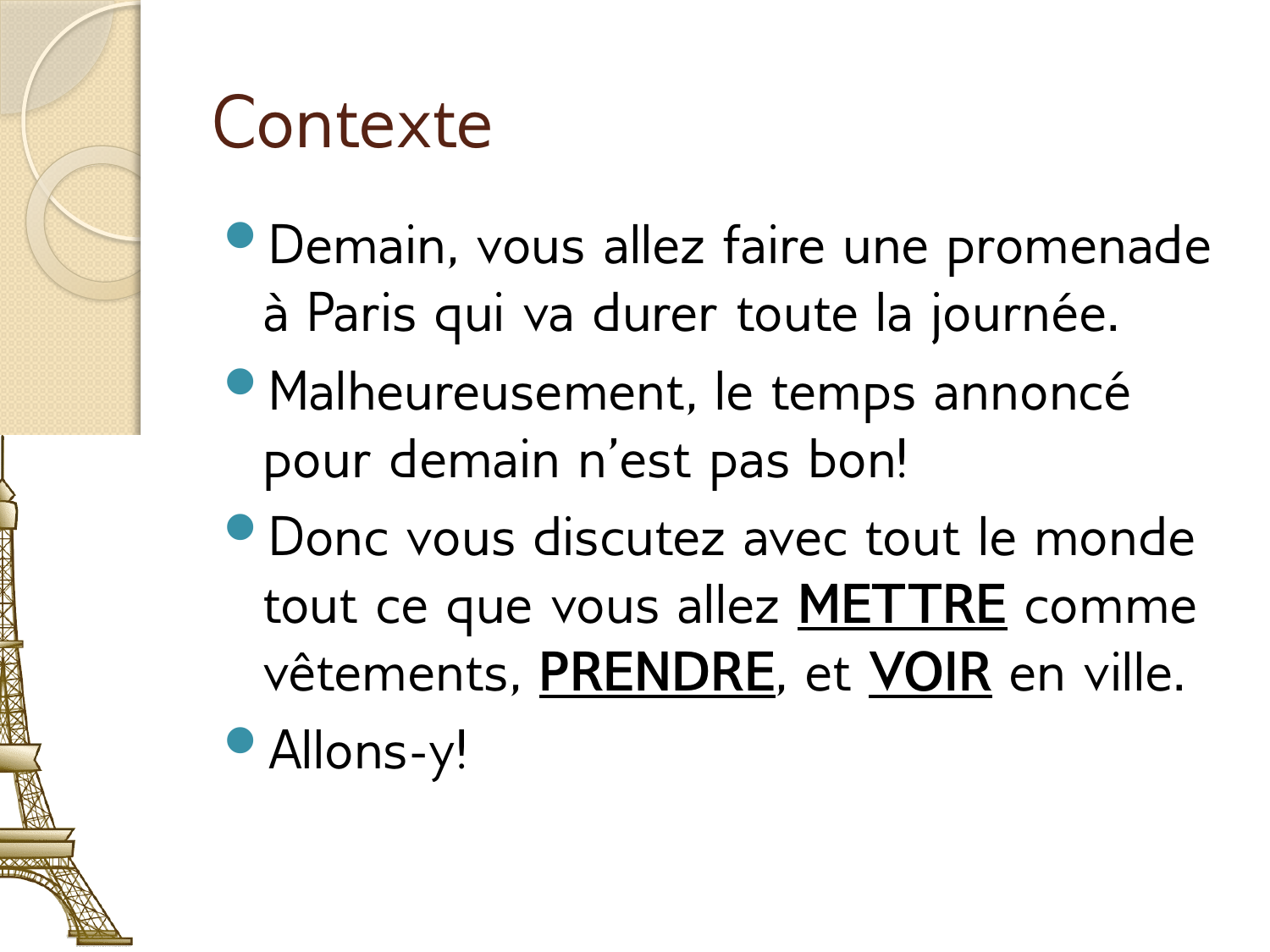

# Contexte
Demain, vous allez faire une promenade à Paris qui va durer toute la journée.
Malheureusement, le temps annoncé pour demain n’est pas bon!
Donc vous discutez avec tout le monde tout ce que vous allez METTRE comme vêtements, PRENDRE, et VOIR en ville.
Allons-y!